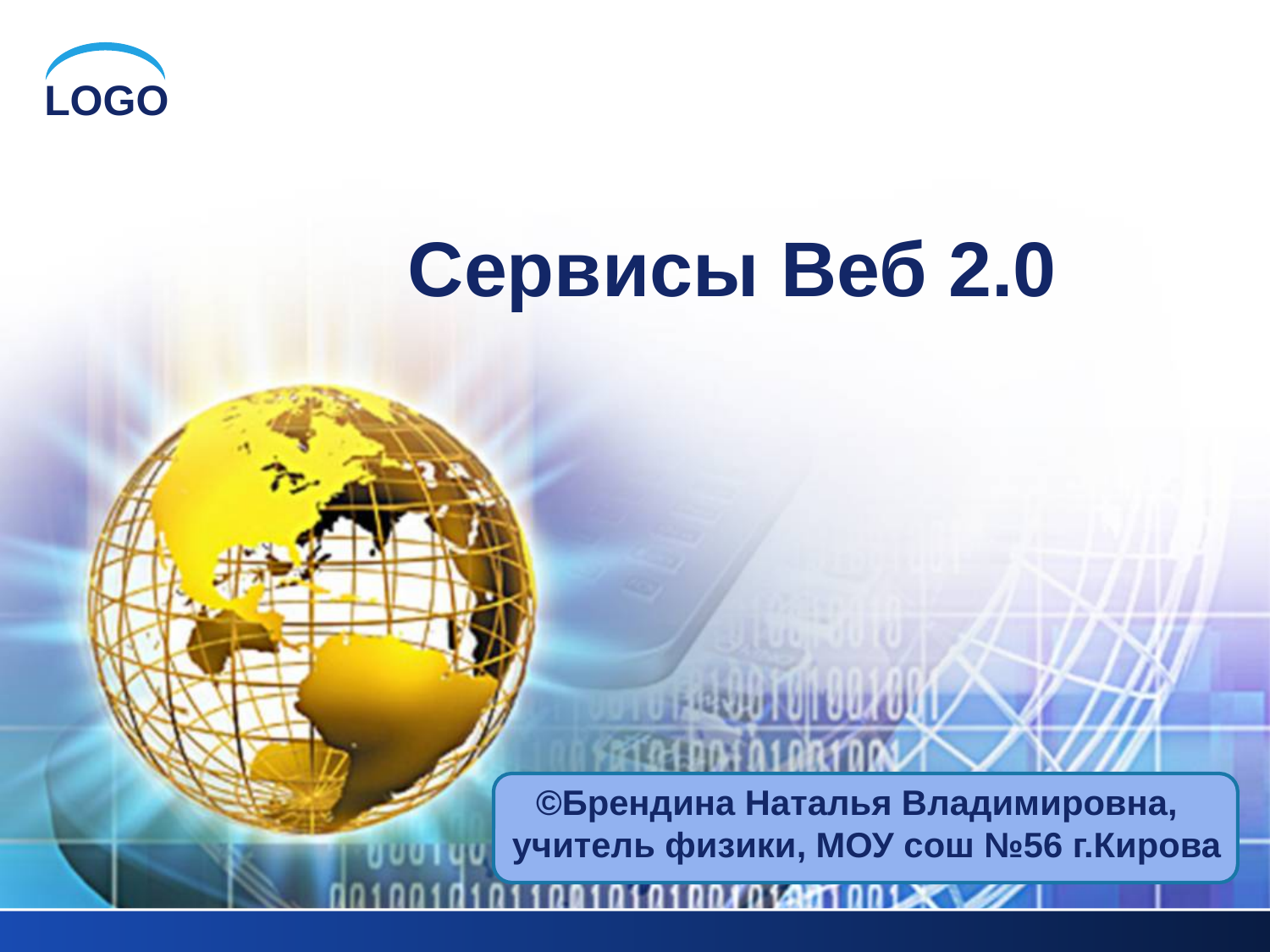

# Сервисы Веб 2.0
©Брендина Наталья Владимировна,
  учитель физики, МОУ сош №56 г.Кирова